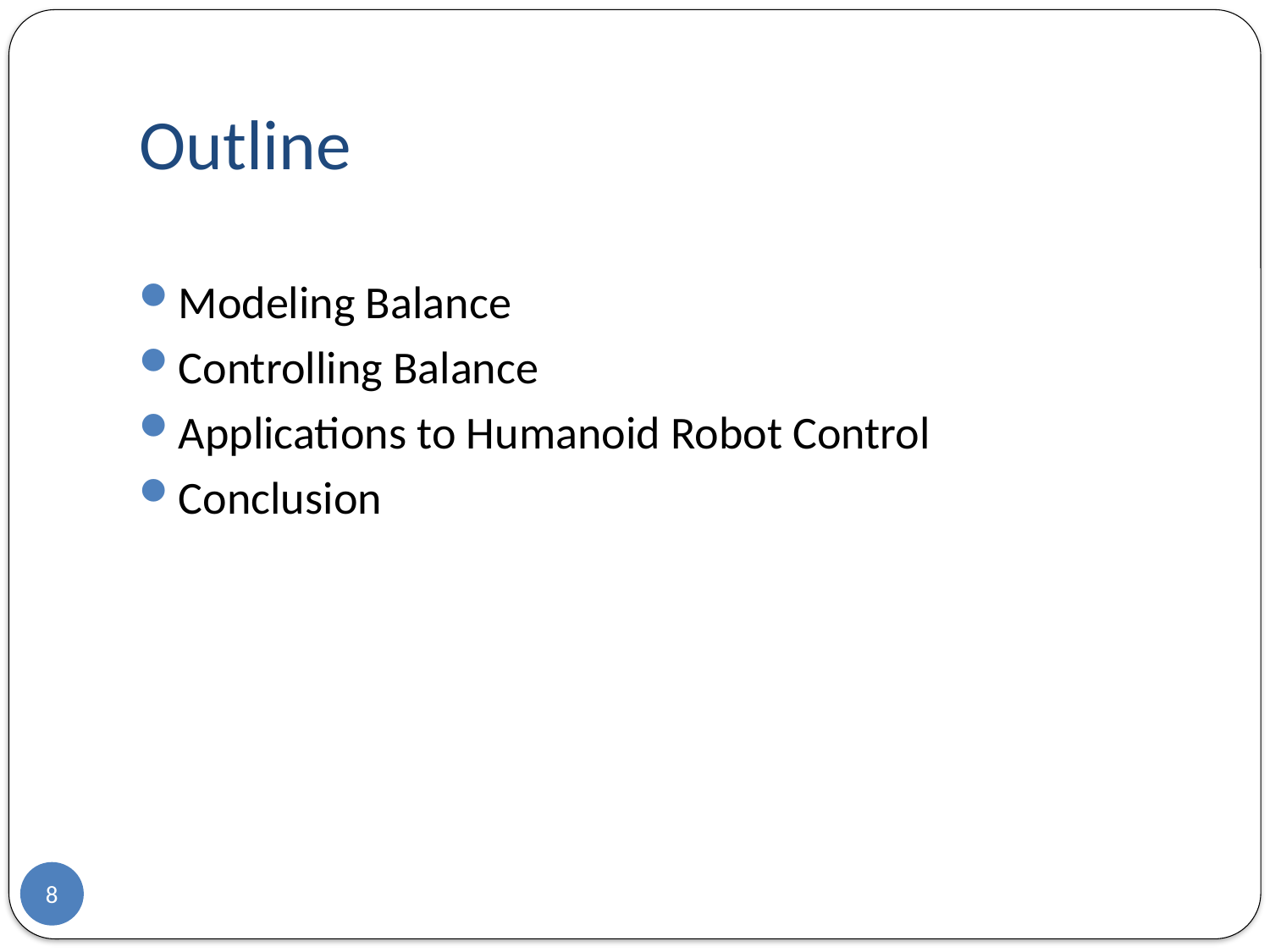

# Outline

Modeling Balance
Controlling Balance
Applications to Humanoid Robot Control
Conclusion

8